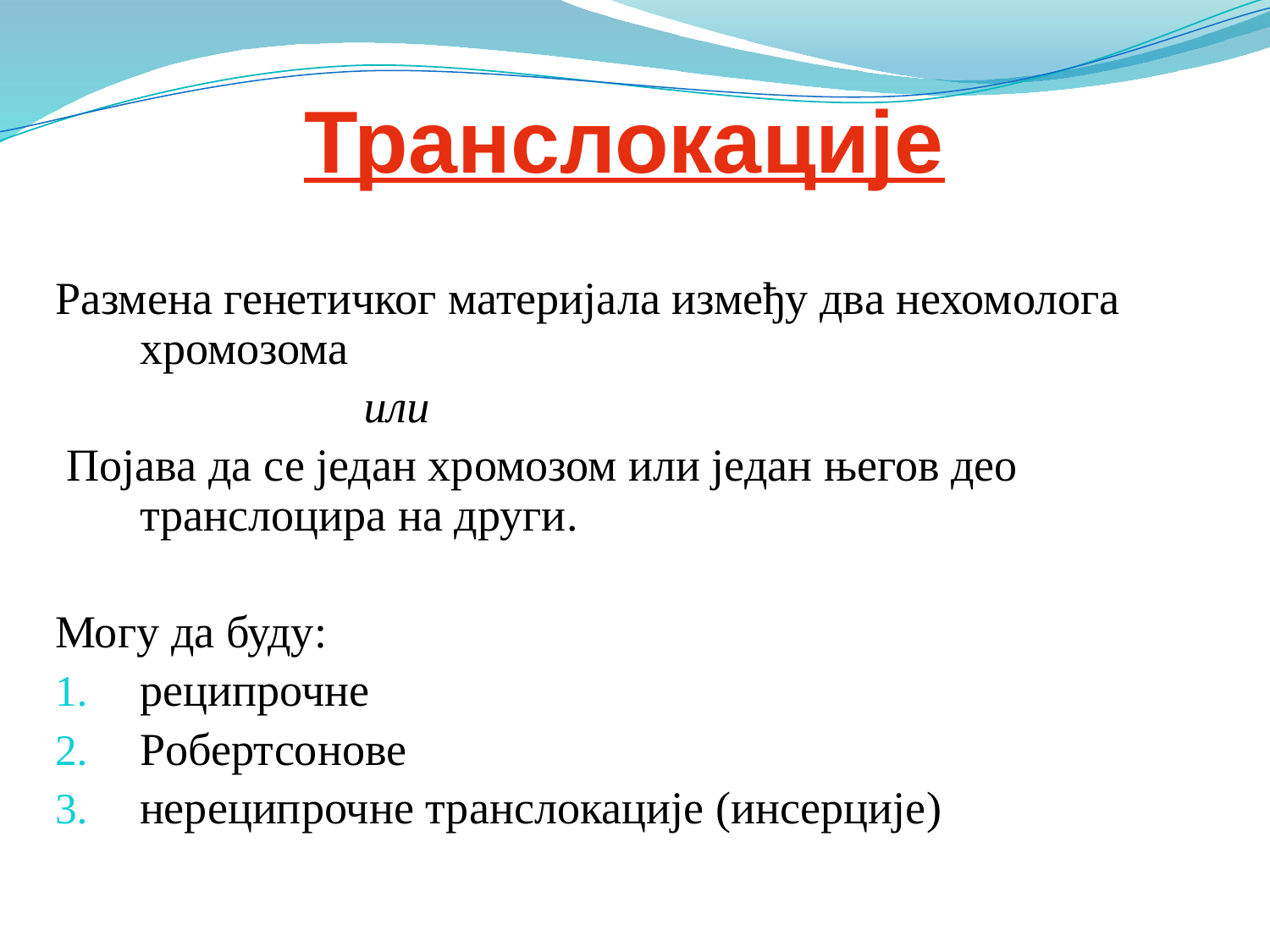

# Транслокације
Размена генетичког материјала између два нехомолога хромозома
                           или
 Појава да се један хромозом или један његов део транслоцира на други.

Могу да буду:
реципрочне
Робертсонове
нереципрочне транслокације (инсерције)